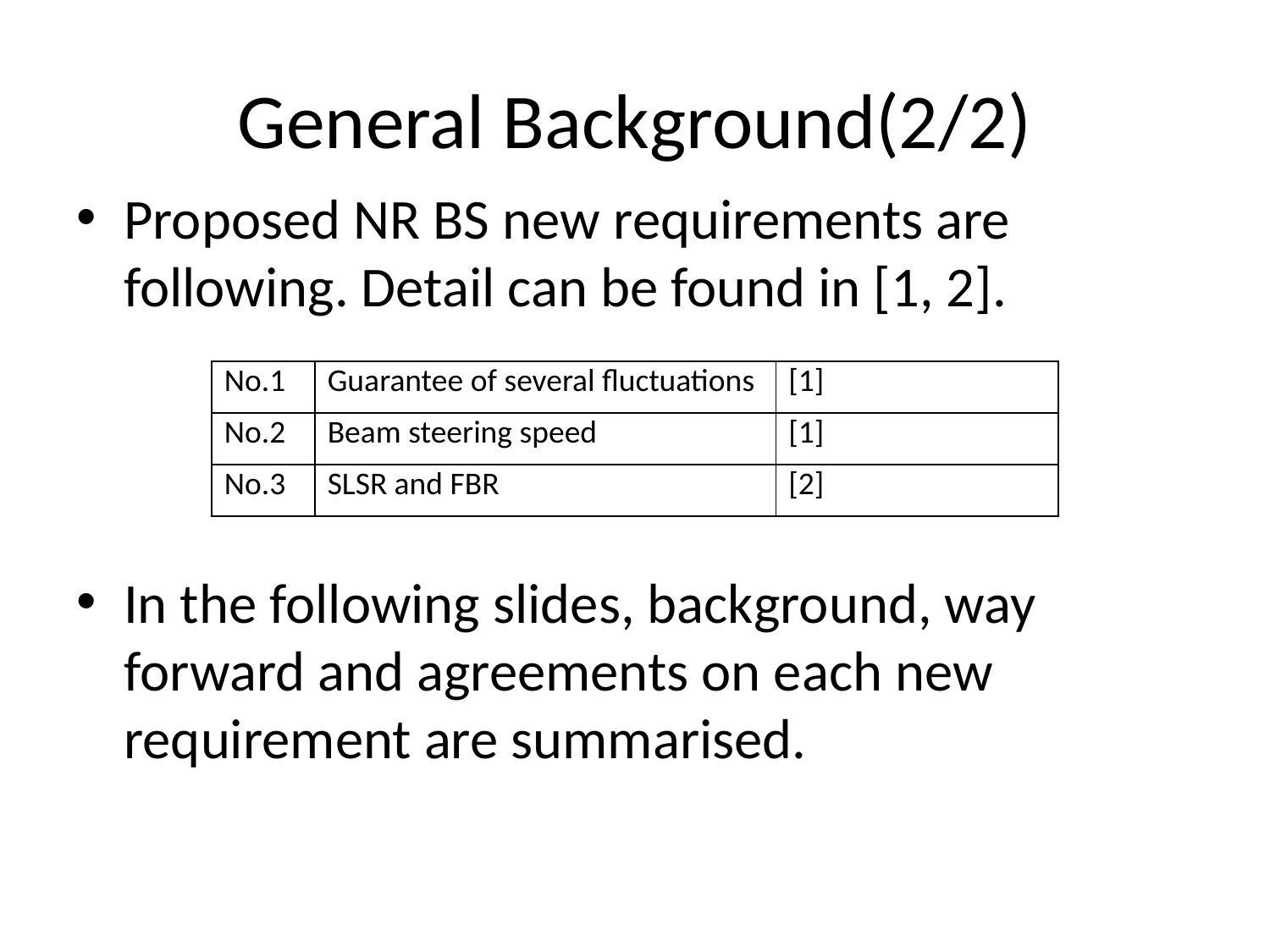

# General Background(2/2)
Proposed NR BS new requirements are following. Detail can be found in [1, 2].

In the following slides, background, way forward and agreements on each new requirement are summarised.
| No.1 | Guarantee of several fluctuations | [1] |
| --- | --- | --- |
| No.2 | Beam steering speed | [1] |
| No.3 | SLSR and FBR | [2] |